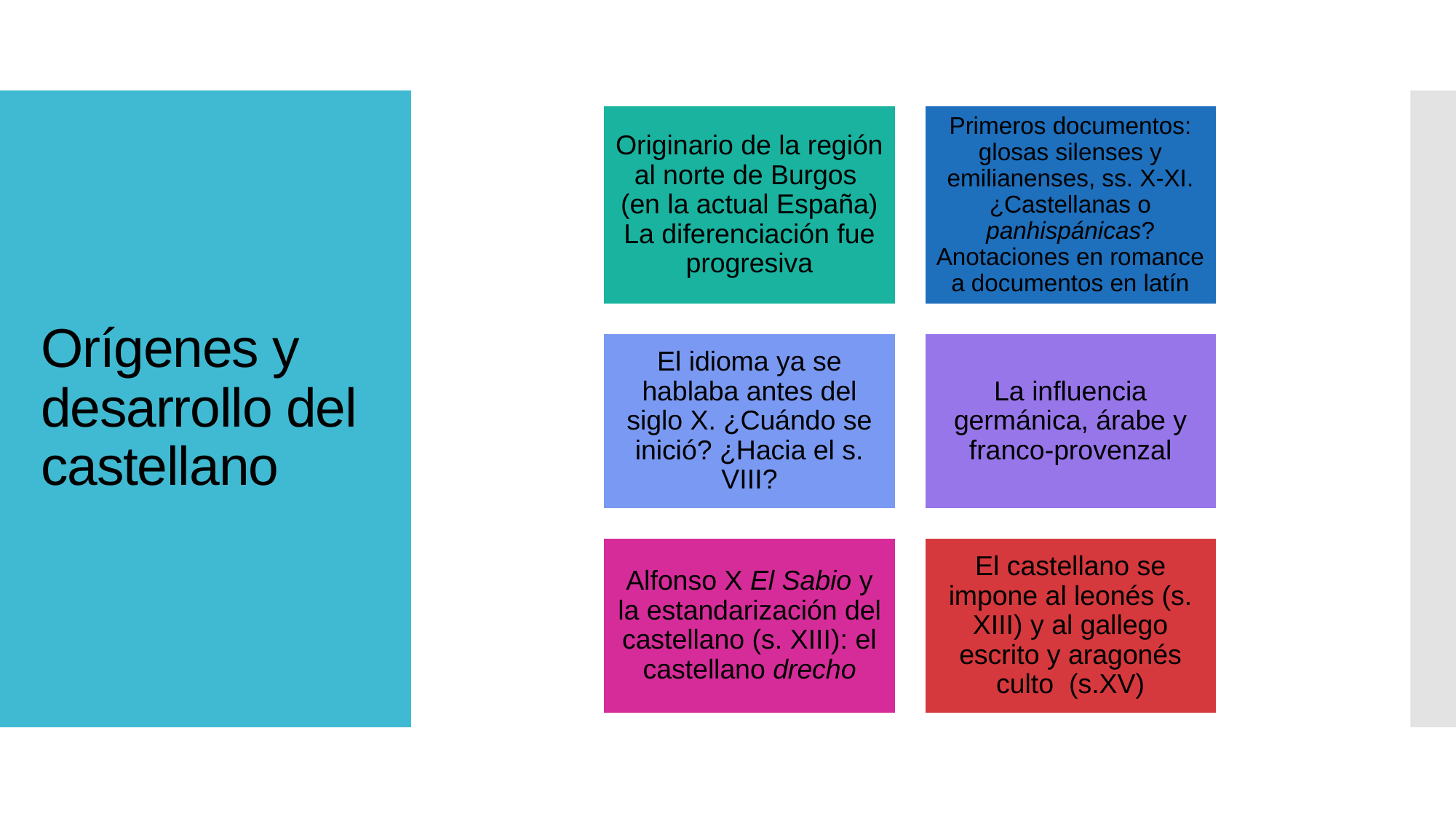

Originario de la región al norte de Burgos
(en la actual España)
La diferenciación fue progresiva
Primeros documentos: glosas silenses y emilianenses, ss. X-XI. ¿Castellanas o panhispánicas?
Anotaciones en romance a documentos en latín
El idioma ya se hablaba antes del siglo X. ¿Cuándo se inició? ¿Hacia el s. VIII?
La influencia germánica, árabe y franco-provenzal
Alfonso X El Sabio y la estandarización del castellano (s. XIII): el castellano drecho
El castellano se impone al leonés (s. XIII) y al gallego escrito y aragonés culto  (s.XV)
# Orígenes y desarrollo del castellano